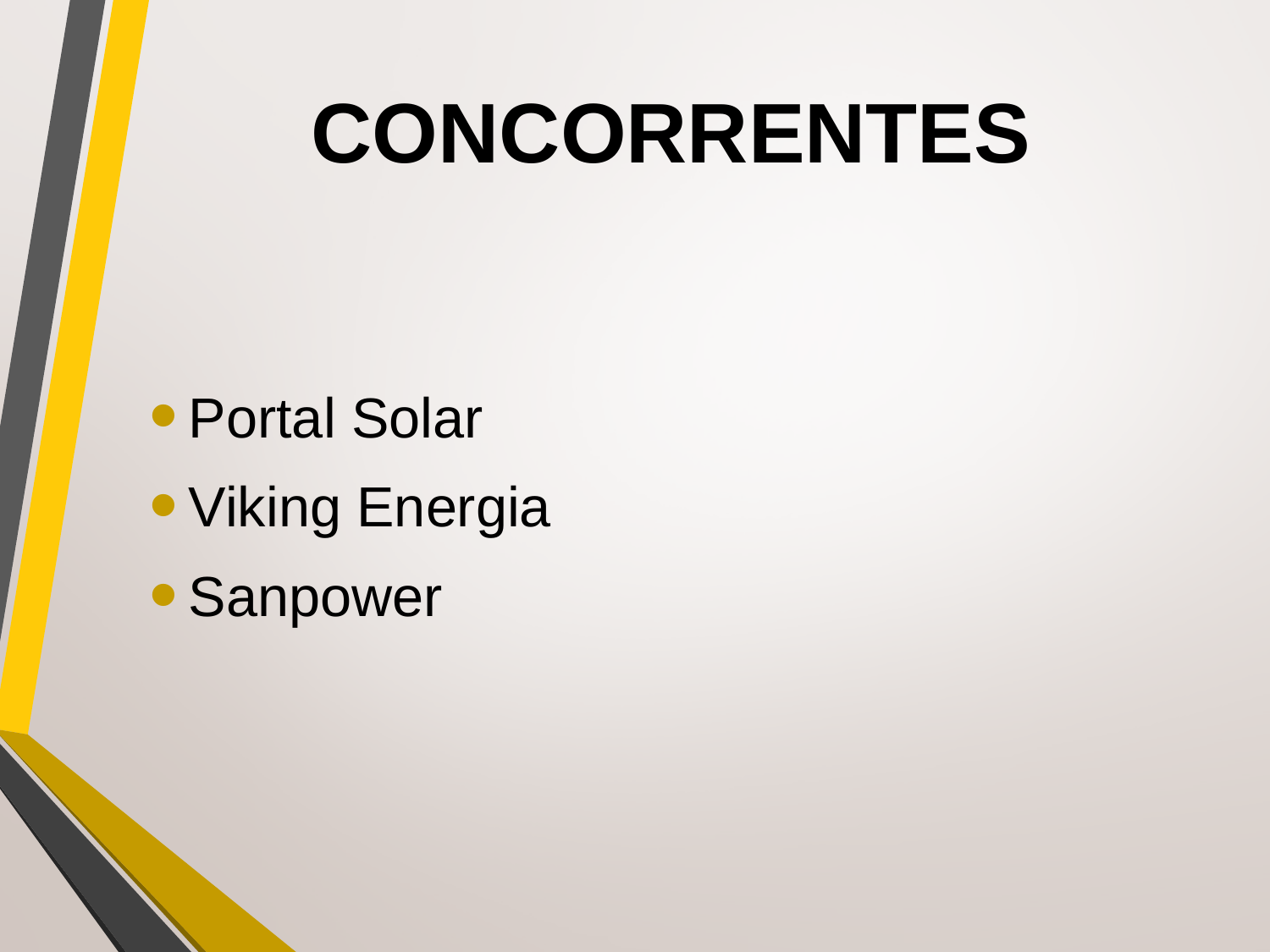

# CONCORRENTES

Portal Solar
Viking Energia
Sanpower